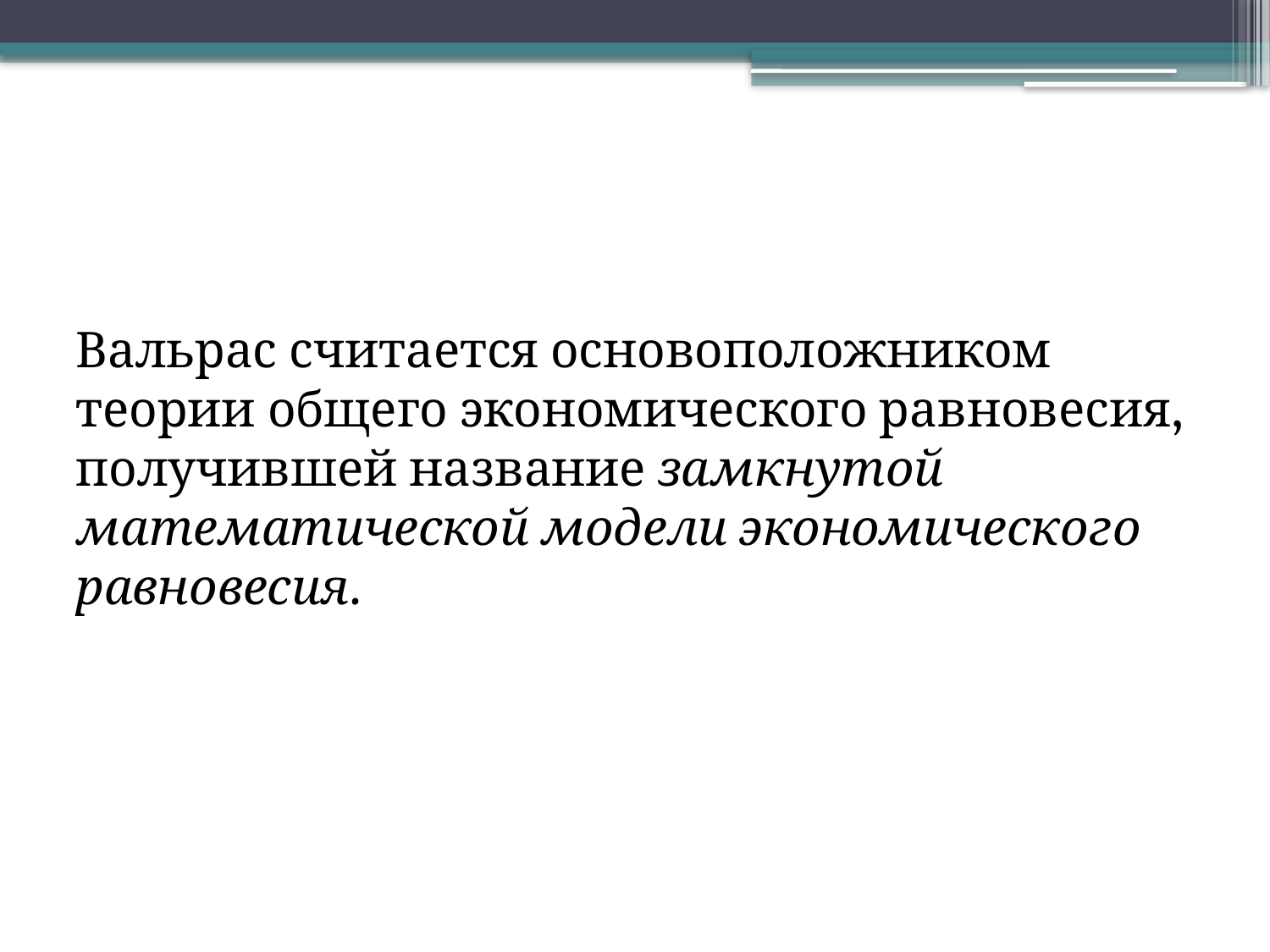

#
Вальрас считается основоположником теории общего экономического равновесия, получившей название замкнутой математической модели экономического равновесия.